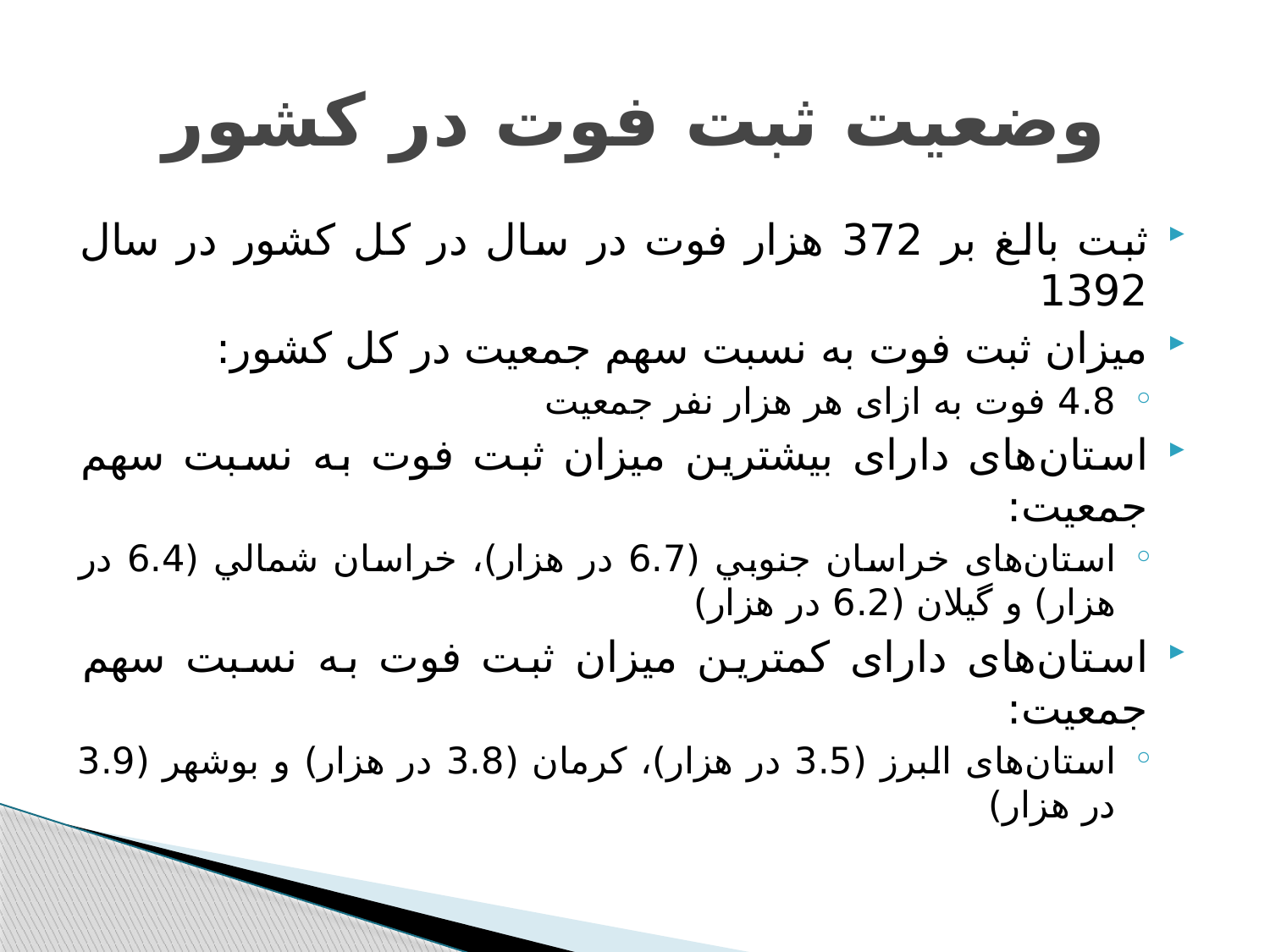

# وضعیت ثبت فوت در کشور
ثبت بالغ بر 372 هزار فوت در سال در کل کشور در سال 1392
میزان ثبت فوت به نسبت سهم جمعیت در کل کشور:
4.8 فوت به ازای هر هزار نفر جمعیت
استان‌های دارای بیشترین میزان ثبت فوت به نسبت سهم جمعیت:
استان‌های خراسان جنوبي (6.7 در هزار)، خراسان شمالي (6.4 در هزار) و گیلان (6.2 در هزار)
استان‌های دارای کمترین میزان ثبت فوت به نسبت سهم جمعیت:
استان‌های البرز (3.5 در هزار)، کرمان (3.8 در هزار) و بوشهر (3.9 در هزار)